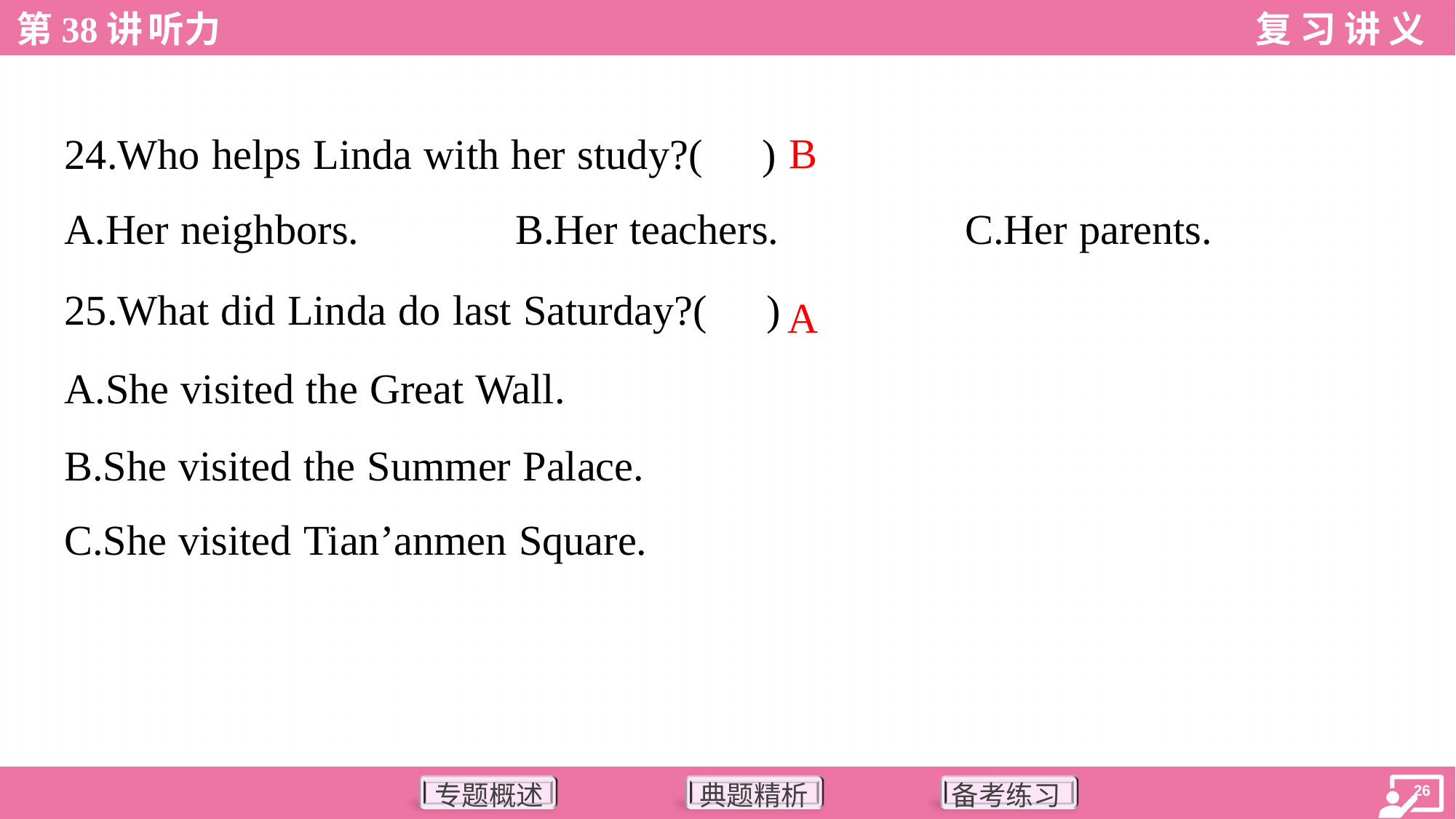

B
24.Who helps Linda with her study?(     )
A.Her neighbors.	B.Her teachers.	C.Her parents.
25.What did Linda do last Saturday?(     )
A
A.She visited the Great Wall.
B.She visited the Summer Palace.
C.She visited Tian’anmen Square.